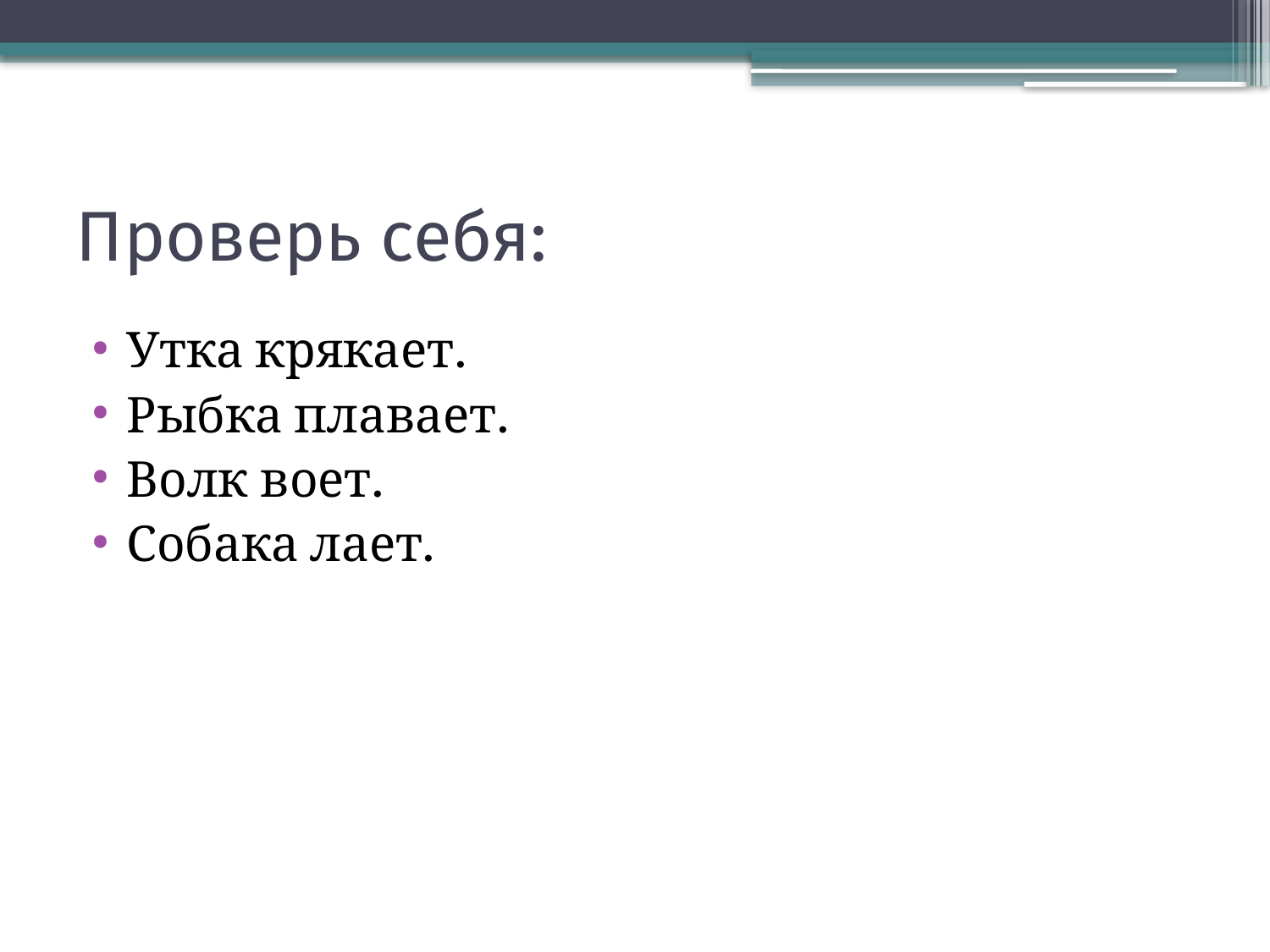

# Проверь себя:
Утка крякает.
Рыбка плавает.
Волк воет.
Собака лает.